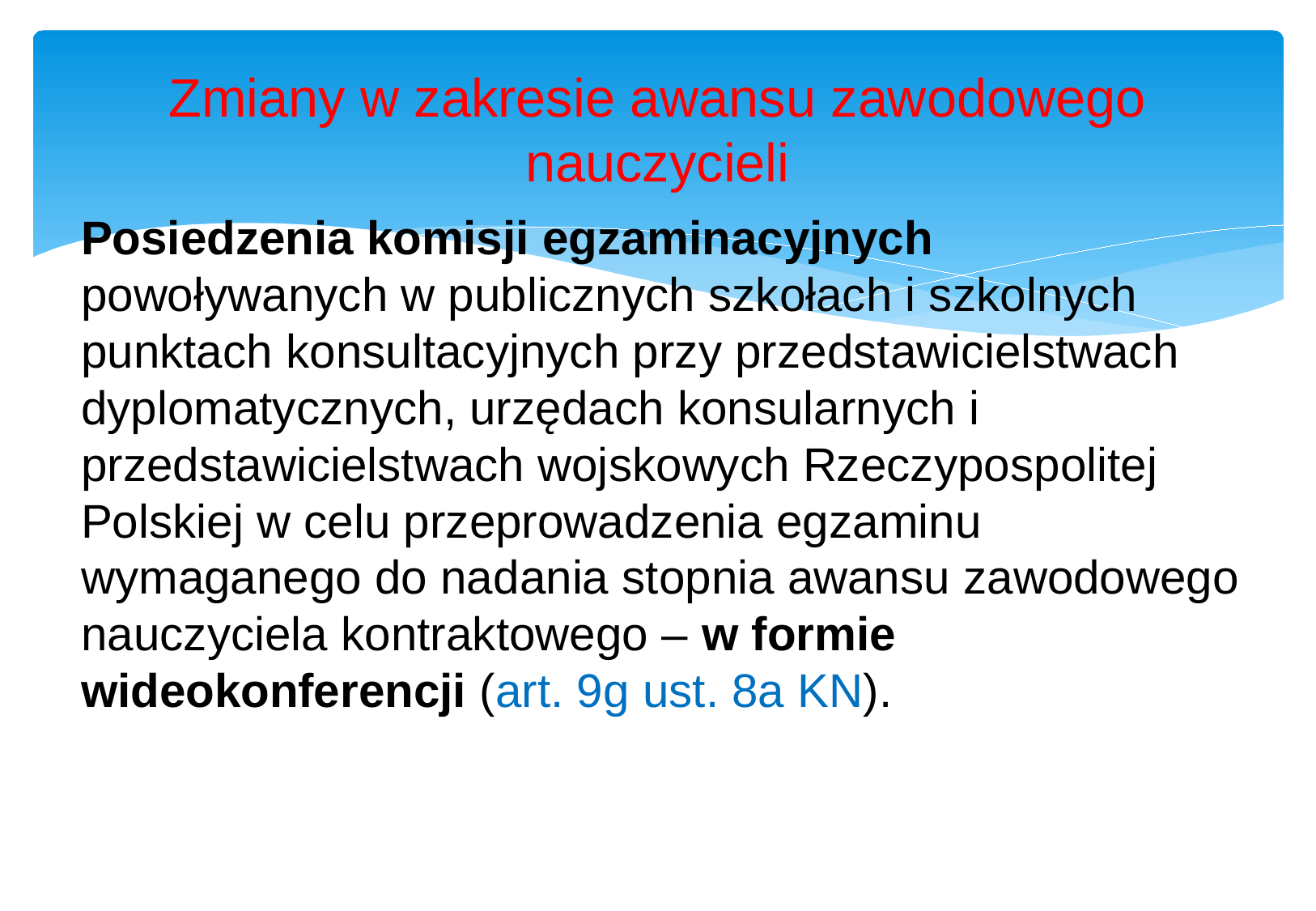

# Zmiany w zakresie awansu zawodowego nauczycieli

Posiedzenia komisji egzaminacyjnych powoływanych w publicznych szkołach i szkolnych punktach konsultacyjnych przy przedstawicielstwach dyplomatycznych, urzędach konsularnych i przedstawicielstwach wojskowych Rzeczypospolitej Polskiej w celu przeprowadzenia egzaminu wymaganego do nadania stopnia awansu zawodowego nauczyciela kontraktowego – w formie wideokonferencji (art. 9g ust. 8a KN).